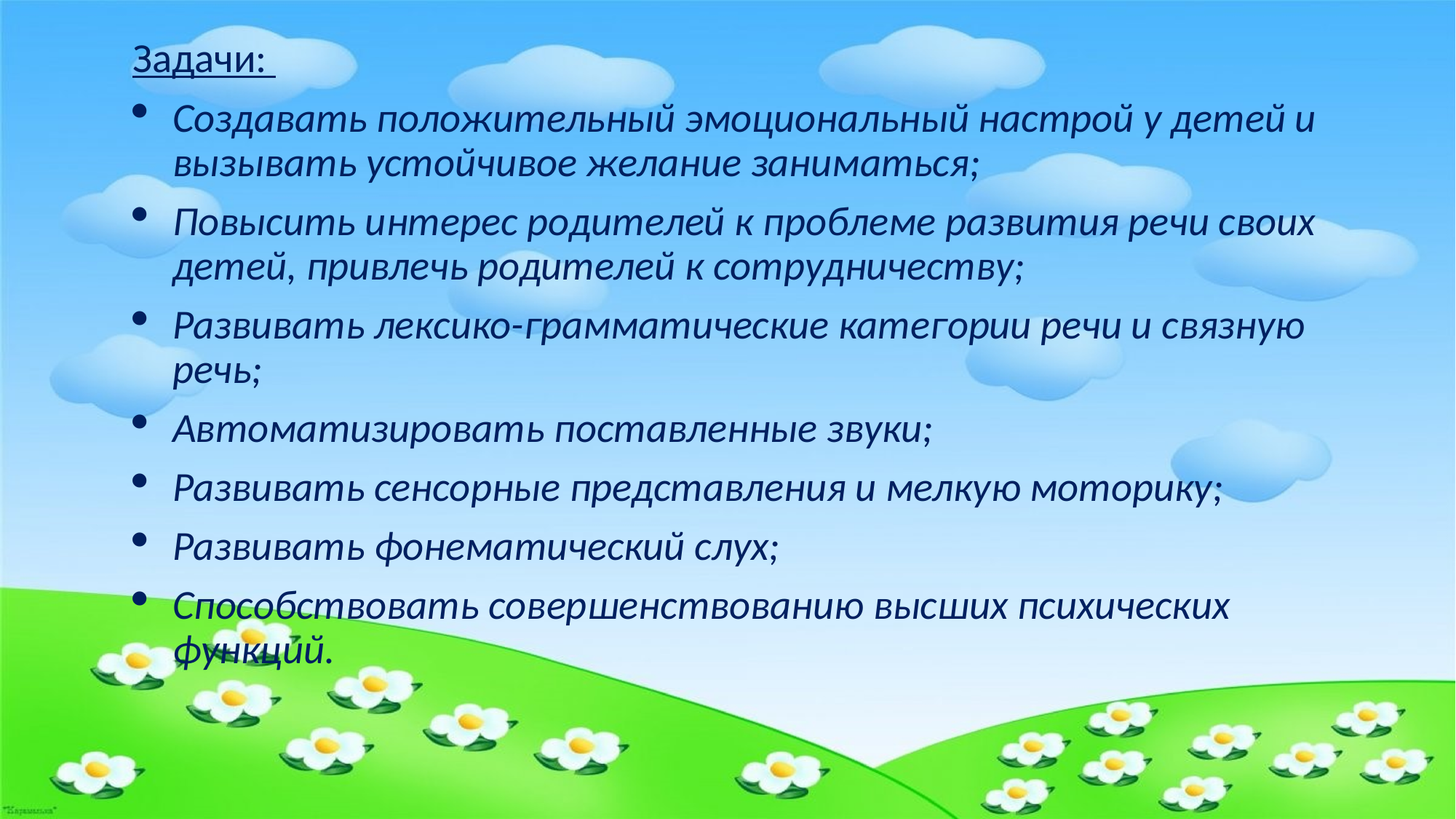

Задачи:
Создавать положительный эмоциональный настрой у детей и вызывать устойчивое желание заниматься;
Повысить интерес родителей к проблеме развития речи своих детей, привлечь родителей к сотрудничеству;
Развивать лексико-грамматические категории речи и связную речь;
Автоматизировать поставленные звуки;
Развивать сенсорные представления и мелкую моторику;
Развивать фонематический слух;
Способствовать совершенствованию высших психических функций.